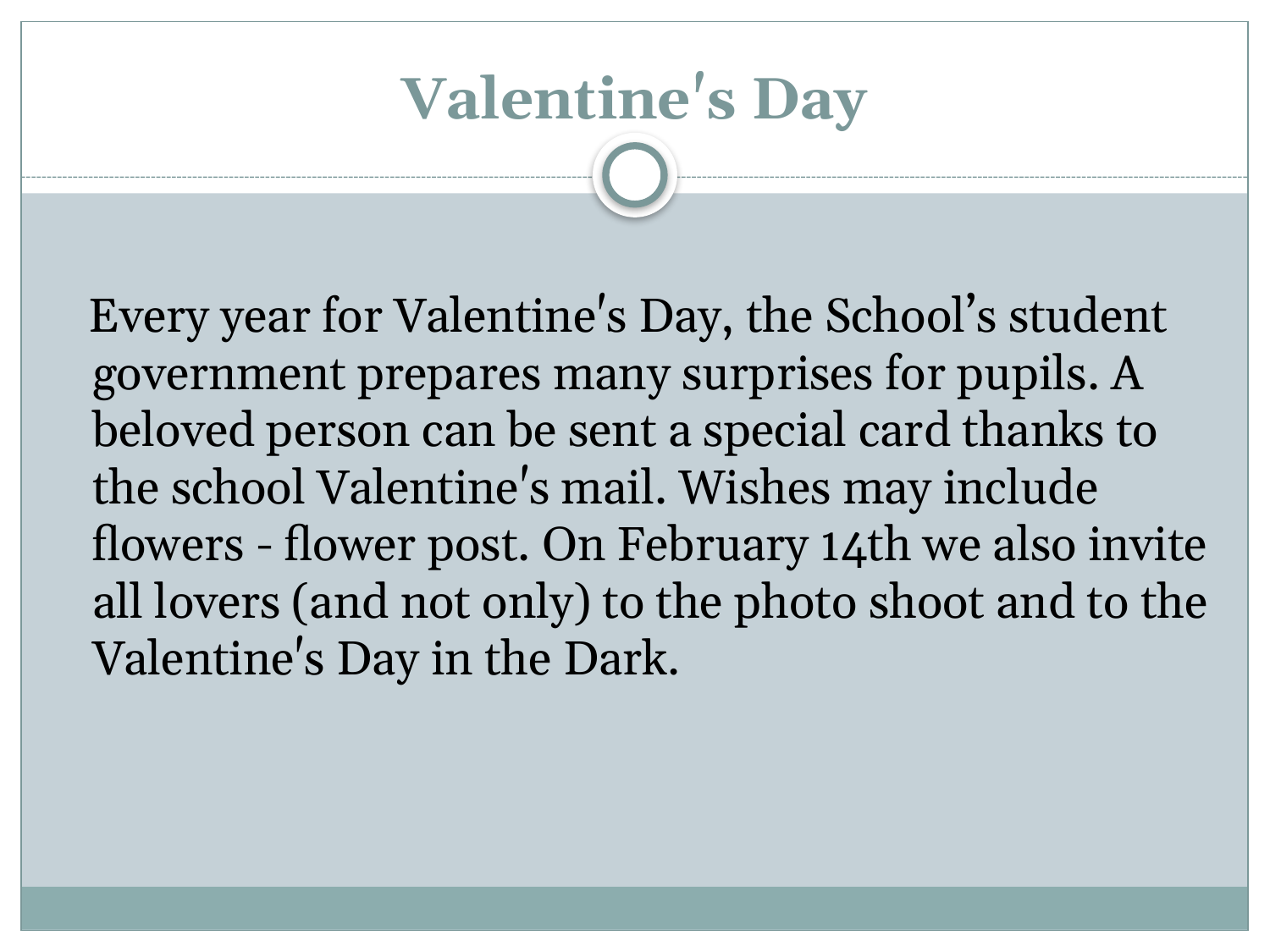

# Valentine's Day

   Every year for Valentine's Day, the School’s student government prepares many surprises for pupils. A beloved person can be sent a special card thanks to the school Valentine's mail. Wishes may include flowers - flower post. On February 14th we also invite all lovers (and not only) to the photo shoot and to the Valentine's Day in the Dark.